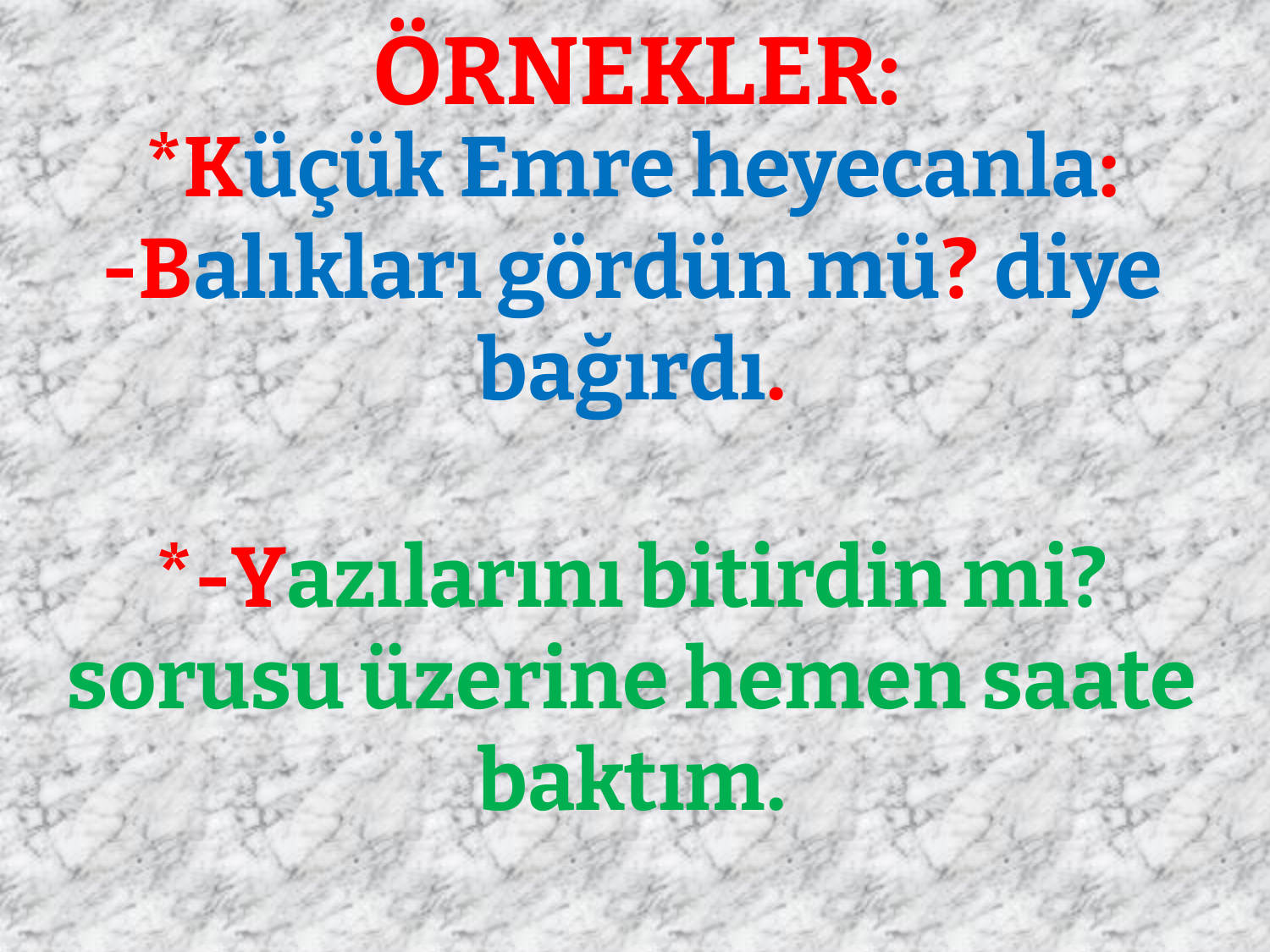

ÖRNEKLER:
*Küçük Emre heyecanla:
-Balıkları gördün mü? diye bağırdı.
*-Yazılarını bitirdin mi? sorusu üzerine hemen saate baktım.